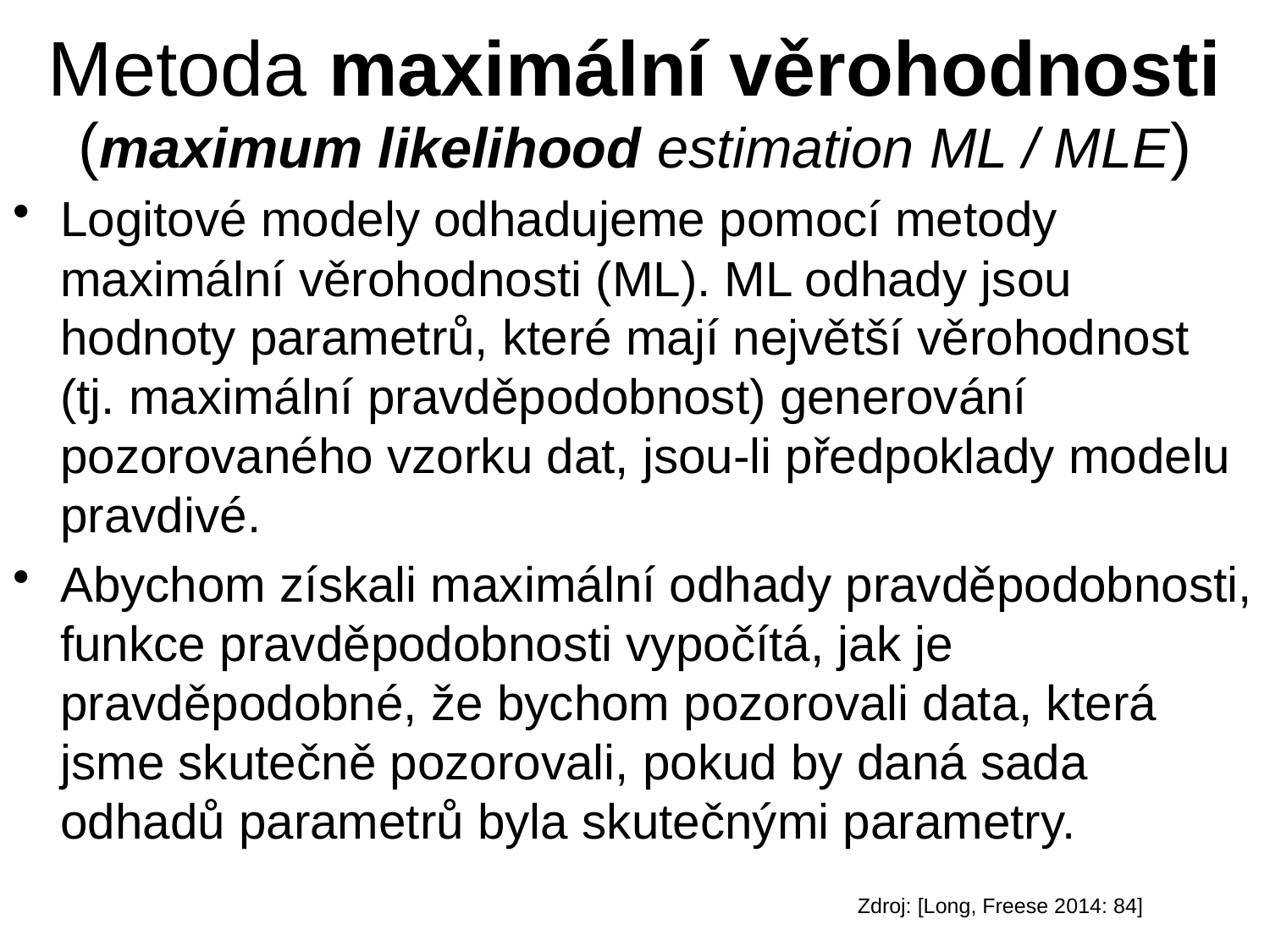

# Metoda maximální věrohodnosti (maximum likelihood estimation ML / MLE)
Logitové modely odhadujeme pomocí metody maximální věrohodnosti (ML). ML odhady jsou hodnoty parametrů, které mají největší věrohodnost (tj. maximální pravděpodobnost) generování pozorovaného vzorku dat, jsou-li předpoklady modelu pravdivé.
Abychom získali maximální odhady pravděpodobnosti, funkce pravděpodobnosti vypočítá, jak je pravděpodobné, že bychom pozorovali data, která jsme skutečně pozorovali, pokud by daná sada odhadů parametrů byla skutečnými parametry.
Zdroj: [Long, Freese 2014: 84]